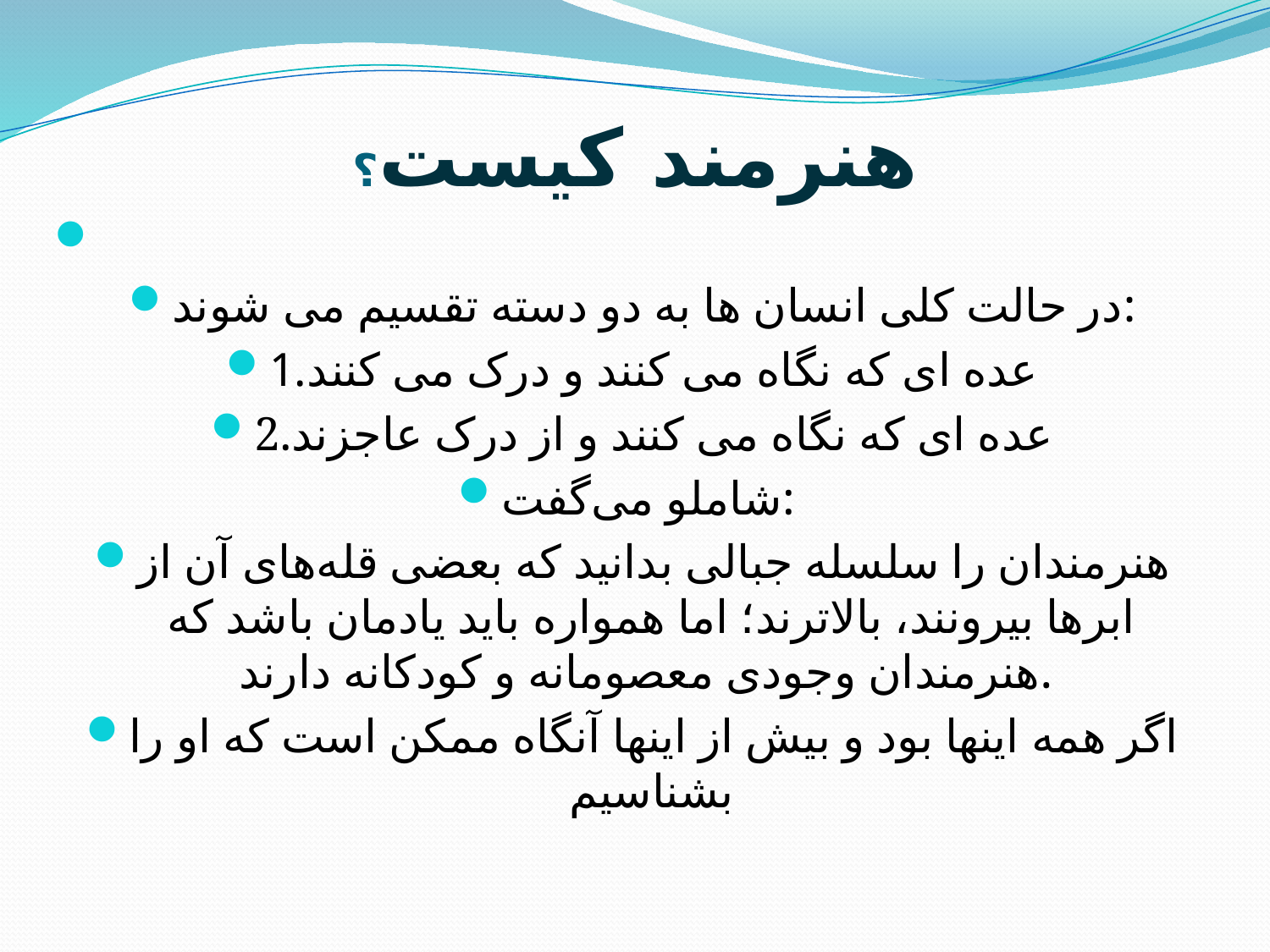

# هنرمند کیست؟

در حالت کلی انسان ها به دو دسته تقسیم می شوند:
عده ای که نگاه می کنند و درک می کنند.1
2.عده ای که نگاه می کنند و از درک عاجزند
شاملو می‌گفت:
هنرمندان را سلسله جبالی بدانید که بعضی قله‌های آن از ابرها بیرونند، بالاترند؛ اما همواره باید یادمان باشد که هنرمندان وجودی معصومانه و کودکانه دارند.
اگر همه اینها بود و بیش از اینها آنگاه ممکن است که او را بشناسیم